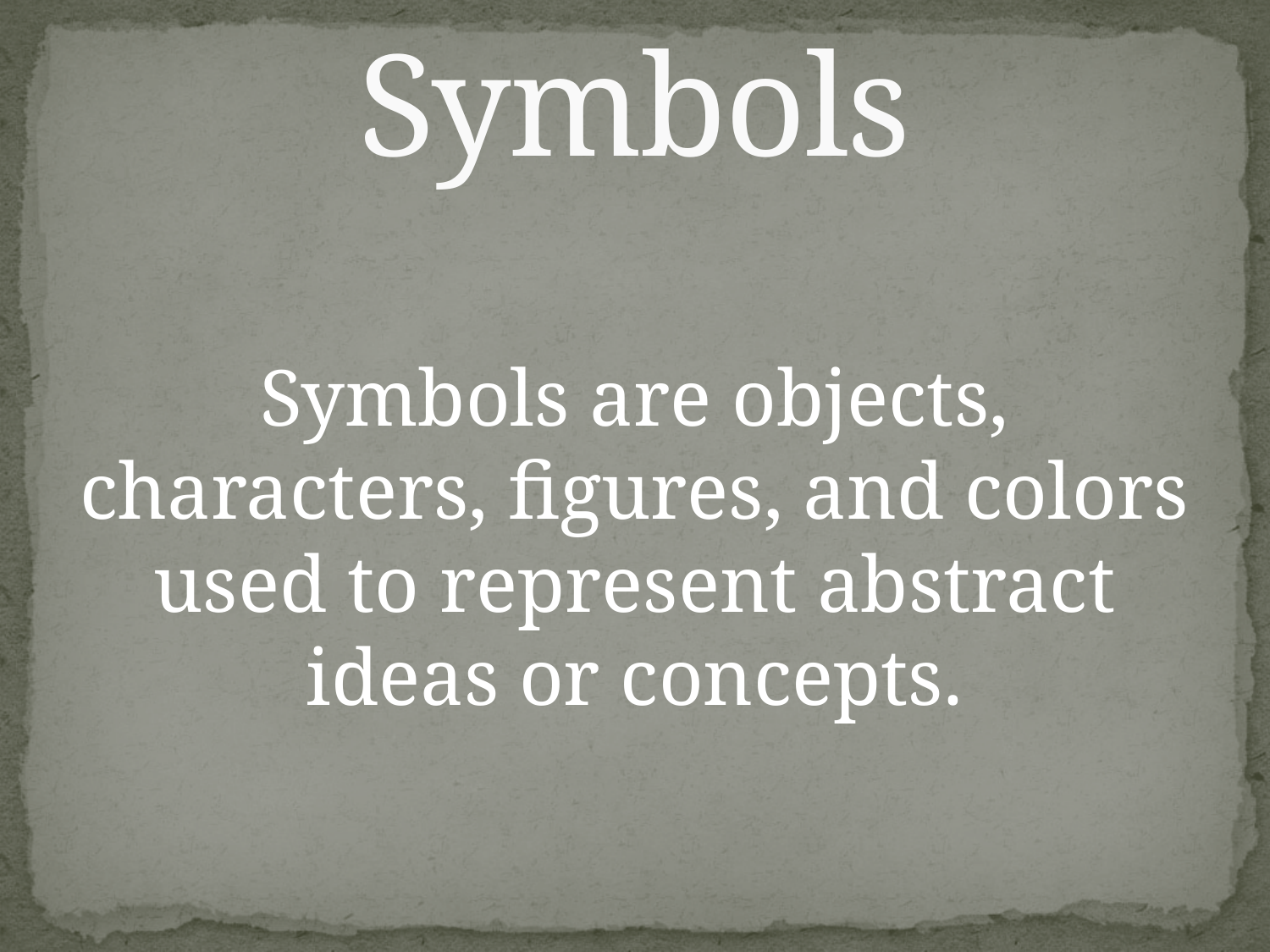

# Symbols

Symbols are objects, characters, figures, and colors used to represent abstract ideas or concepts.